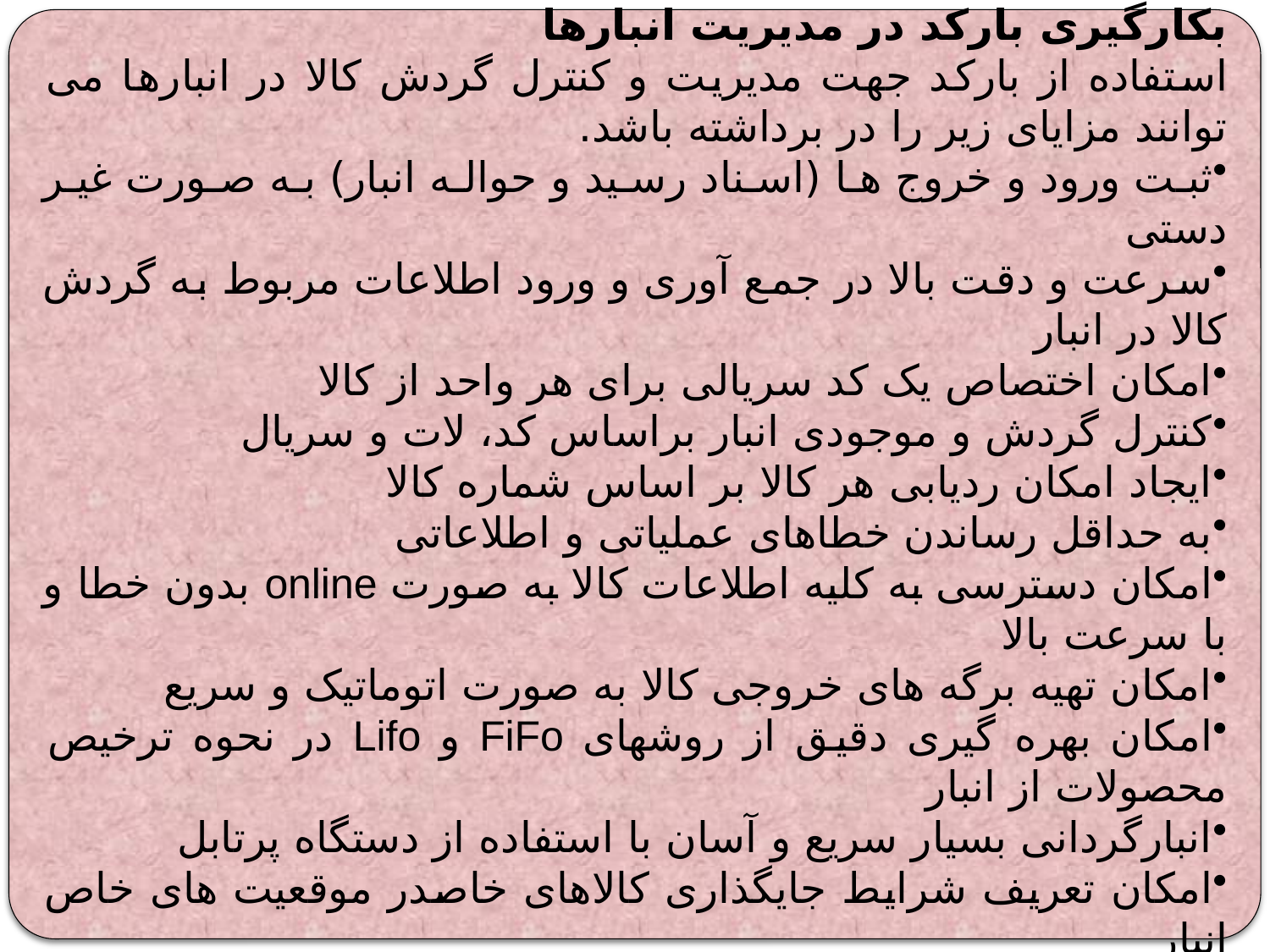

بکارگیری بارکد در مدیریت انبارها
استفاده از بارکد جهت مدیریت و کنترل گردش کالا در انبارها می توانند مزایای زیر را در برداشته باشد.
ثبت ورود و خروج ها (اسناد رسید و حواله انبار) به صورت غیر دستی
سرعت و دقت بالا در جمع آوری و ورود اطلاعات مربوط به گردش کالا در انبار
امکان اختصاص یک کد سریالی برای هر واحد از کالا
کنترل گردش و موجودی انبار براساس کد، لات و سریال
ایجاد امکان ردیابی هر کالا بر اساس شماره کالا
به حداقل رساندن خطاهای عملیاتی و اطلاعاتی
امکان دسترسی به کلیه اطلاعات کالا به صورت online بدون خطا و با سرعت بالا
امکان تهیه برگه های خروجی کالا به صورت اتوماتیک و سریع
امکان بهره گیری دقیق از روشهای FiFo و Lifo در نحوه ترخیص محصولات از انبار
انبارگردانی بسیار سریع و آسان با استفاده از دستگاه پرتابل
امکان تعریف شرایط جایگذاری کالاهای خاصدر موقعیت های خاص انبار